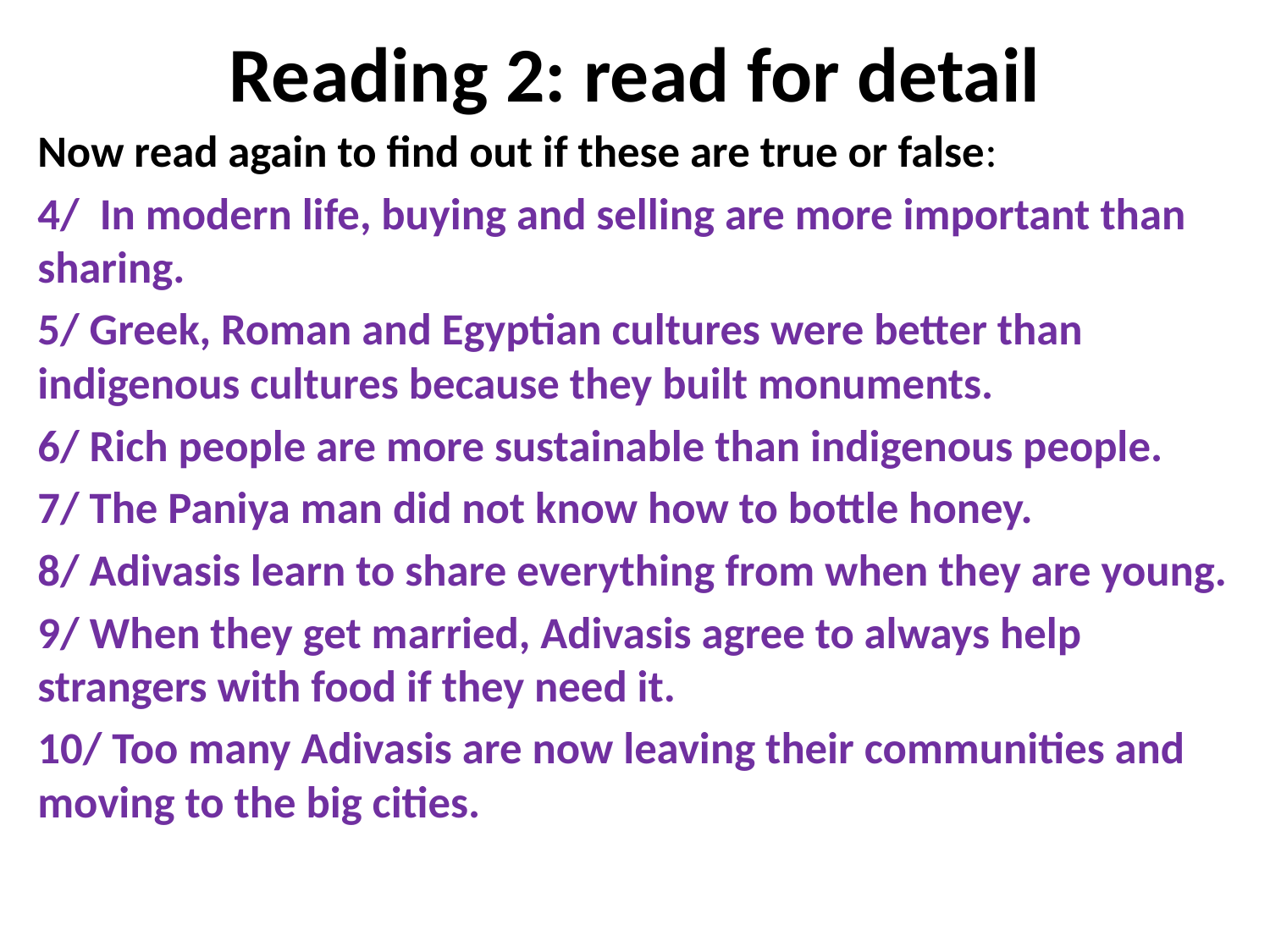

# Reading 2: read for detail
Now read again to find out if these are true or false:
4/  In modern life, buying and selling are more important than sharing.
5/ Greek, Roman and Egyptian cultures were better than indigenous cultures because they built monuments.
6/ Rich people are more sustainable than indigenous people.
7/ The Paniya man did not know how to bottle honey.
8/ Adivasis learn to share everything from when they are young.
9/ When they get married, Adivasis agree to always help strangers with food if they need it.
10/ Too many Adivasis are now leaving their communities and moving to the big cities.